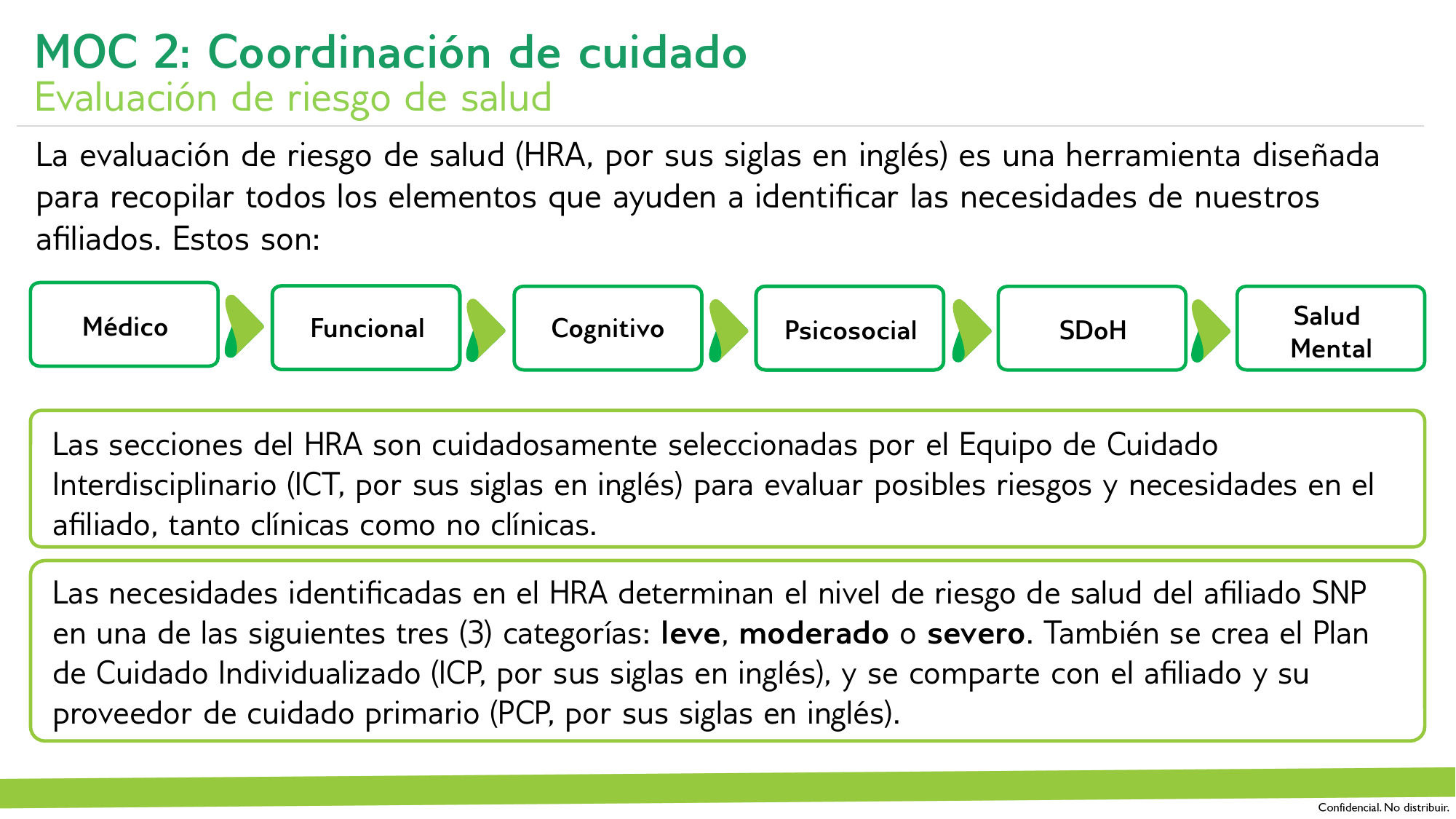

MOC 2: Coordinación de cuidado
Evaluación de riesgo de salud
La evaluación de riesgo de salud (HRA, por sus siglas en inglés) es una herramienta diseñada para recopilar todos los elementos que ayuden a identificar las necesidades de nuestros afiliados. Estos son:

Salud
Mental

Médico
Funcional
Cognitivo
Psicosocial
SDoH

Las secciones del HRA son cuidadosamente seleccionadas por el Equipo de Cuidado Interdisciplinario (ICT, por sus siglas en inglés) para evaluar posibles riesgos y necesidades en el afiliado, tanto clínicas como no clínicas.

Las necesidades identificadas en el HRA determinan el nivel de riesgo de salud del afiliado SNP en una de las siguientes tres (3) categorías: leve, moderado o severo. También se crea el Plan de Cuidado Individualizado (ICP, por sus siglas en inglés), y se comparte con el afiliado y su proveedor de cuidado primario (PCP, por sus siglas en inglés).